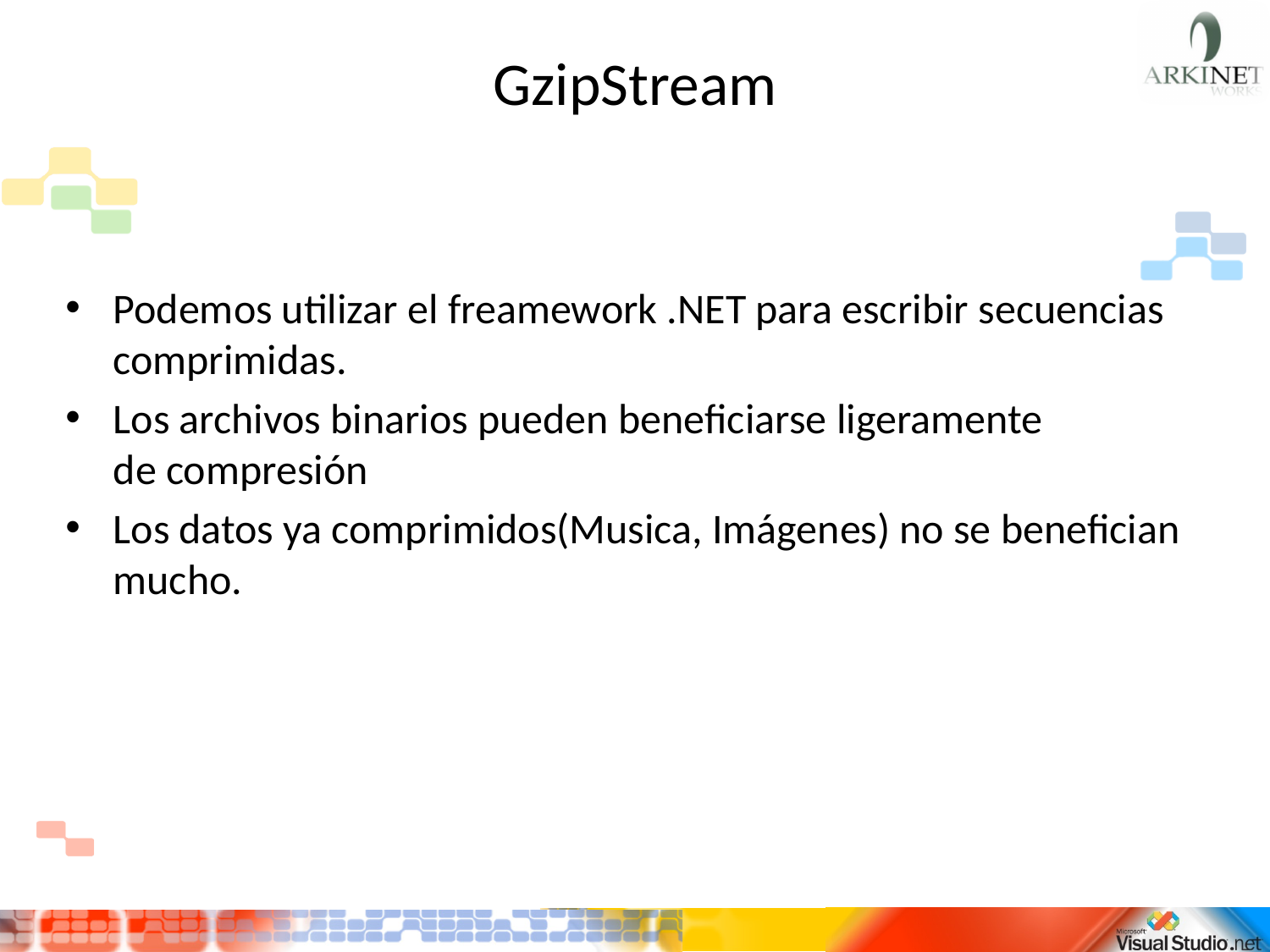

# GzipStream
Podemos utilizar el freamework .NET para escribir secuencias comprimidas.
Los archivos binarios pueden beneficiarse ligeramente de compresión
Los datos ya comprimidos(Musica, Imágenes) no se benefician mucho.